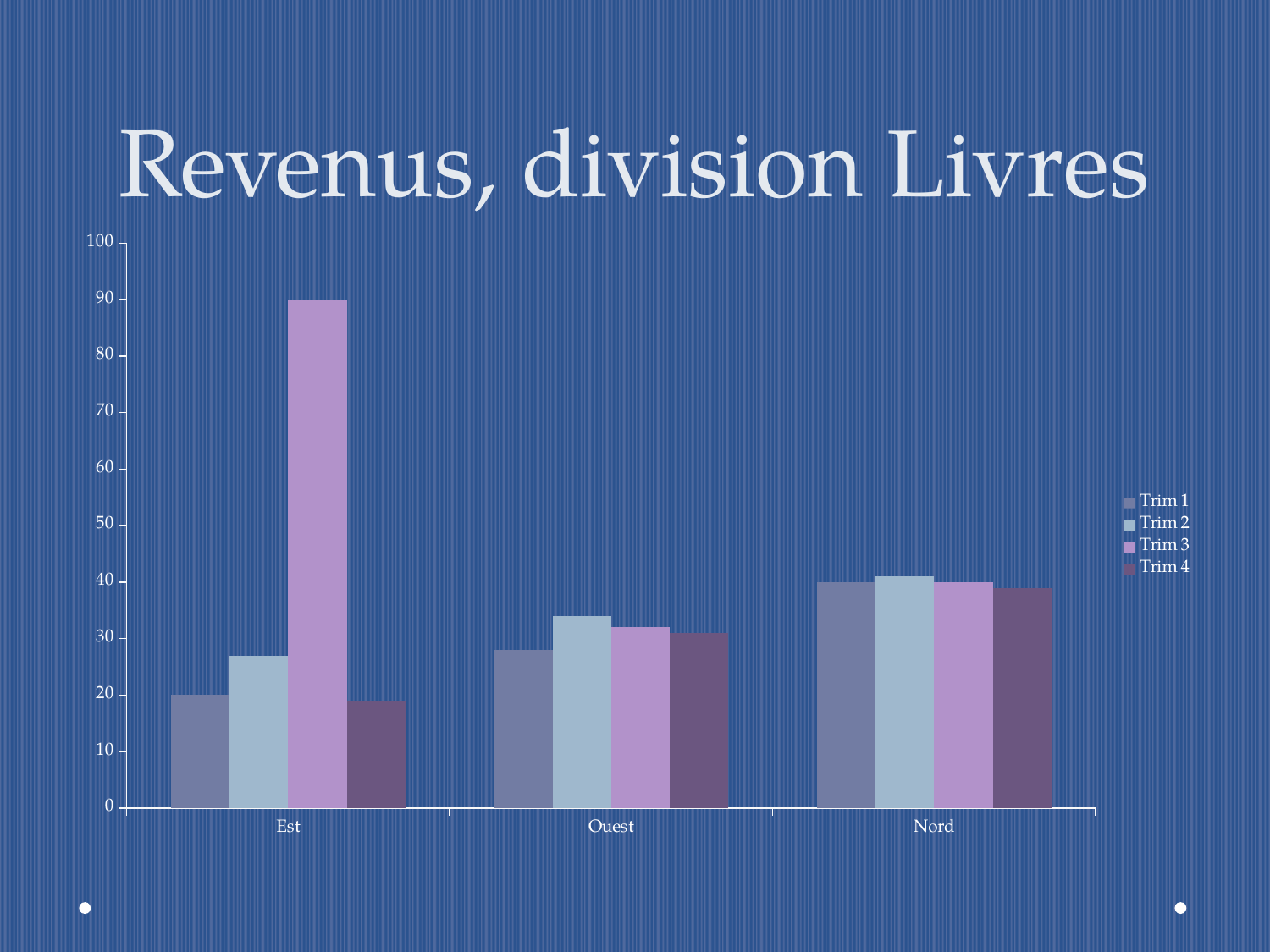

# Revenus, division Livres

### Chart

| Category | Trim 1 | Trim 2 | Trim 3 | Trim 4 |
|---|---|---|---|---|
| Est | 20.0 | 27.0 | 90.0 | 19.0 |
| Ouest | 28.0 | 34.0 | 32.0 | 31.0 |
| Nord | 40.0 | 41.0 | 40.0 | 39.0 |